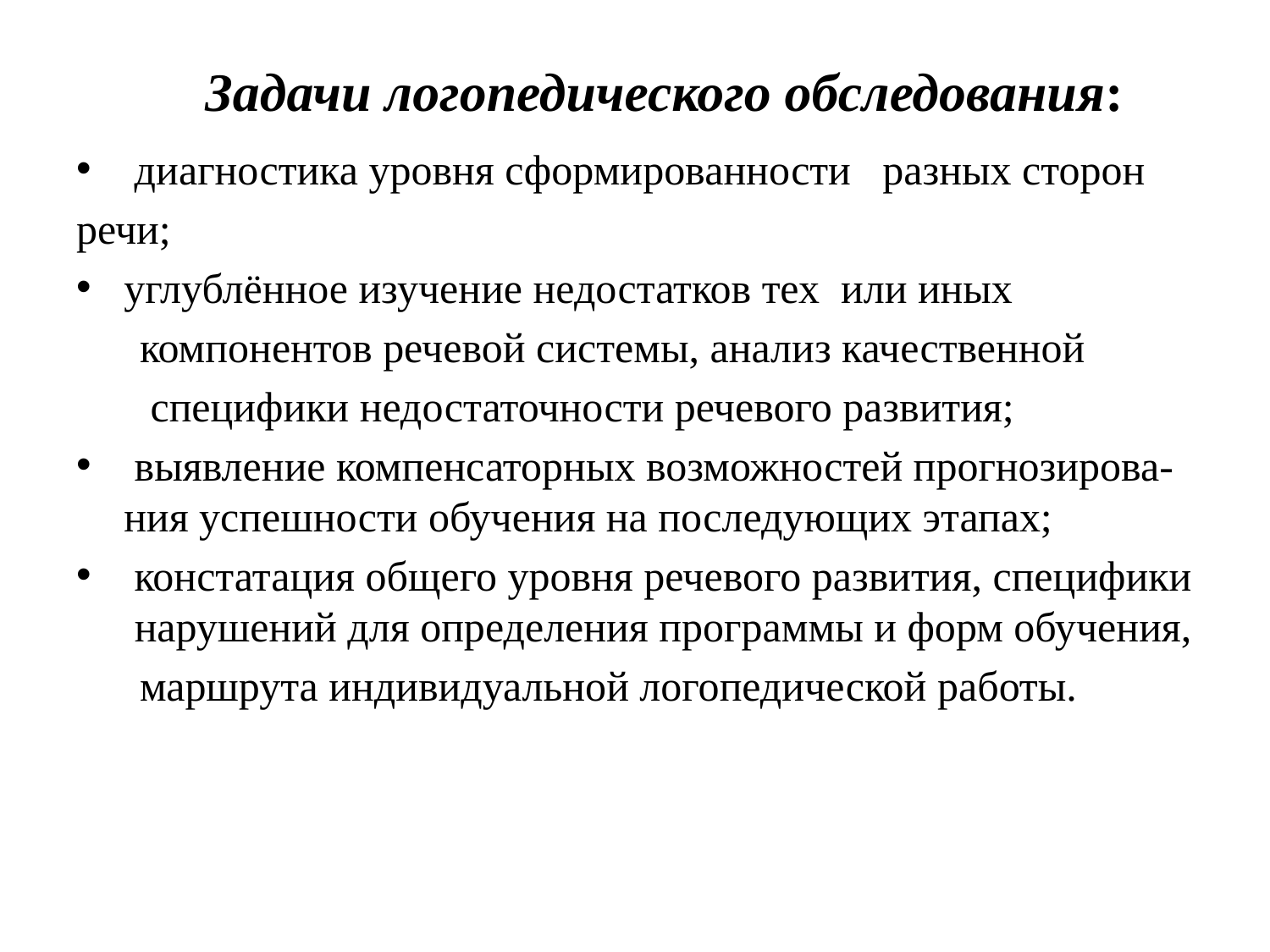

# Задачи логопедического обследования:
 диагностика уровня сформированности   разных сторон
речи;
углублённое изучение недостатков тех  или иных
      компонентов речевой системы, анализ качественной
       специфики недостаточности речевого развития;
 выявление компенсаторных возможностей прогнозирова-ния успешности обучения на последующих этапах;
 констатация общего уровня речевого развития, специфики нарушений для определения программы и форм обучения,
      маршрута индивидуальной логопедической работы.